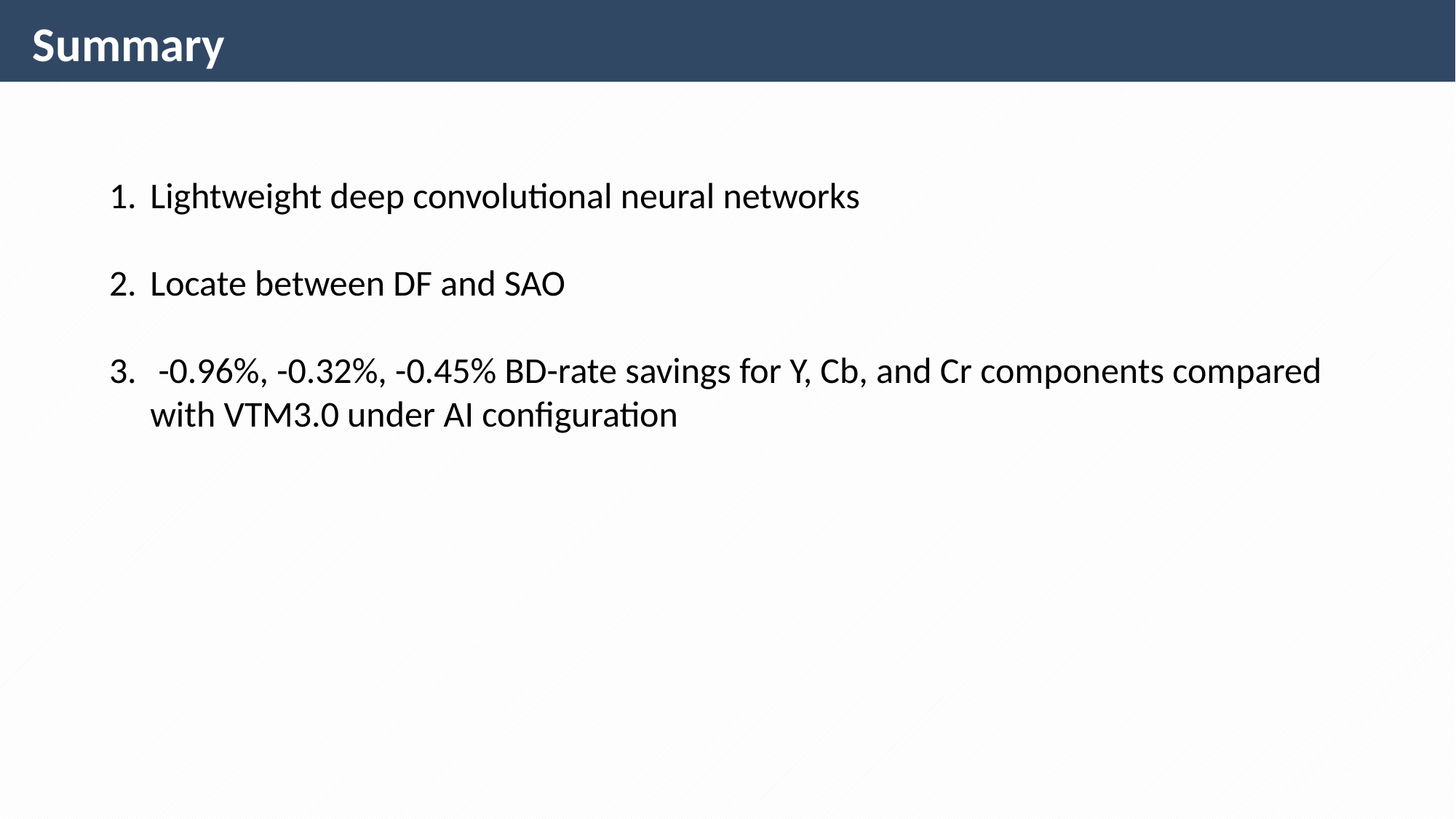

Summary
Lightweight deep convolutional neural networks

Locate between DF and SAO

 -0.96%, -0.32%, -0.45% BD-rate savings for Y, Cb, and Cr components compared with VTM3.0 under AI configuration